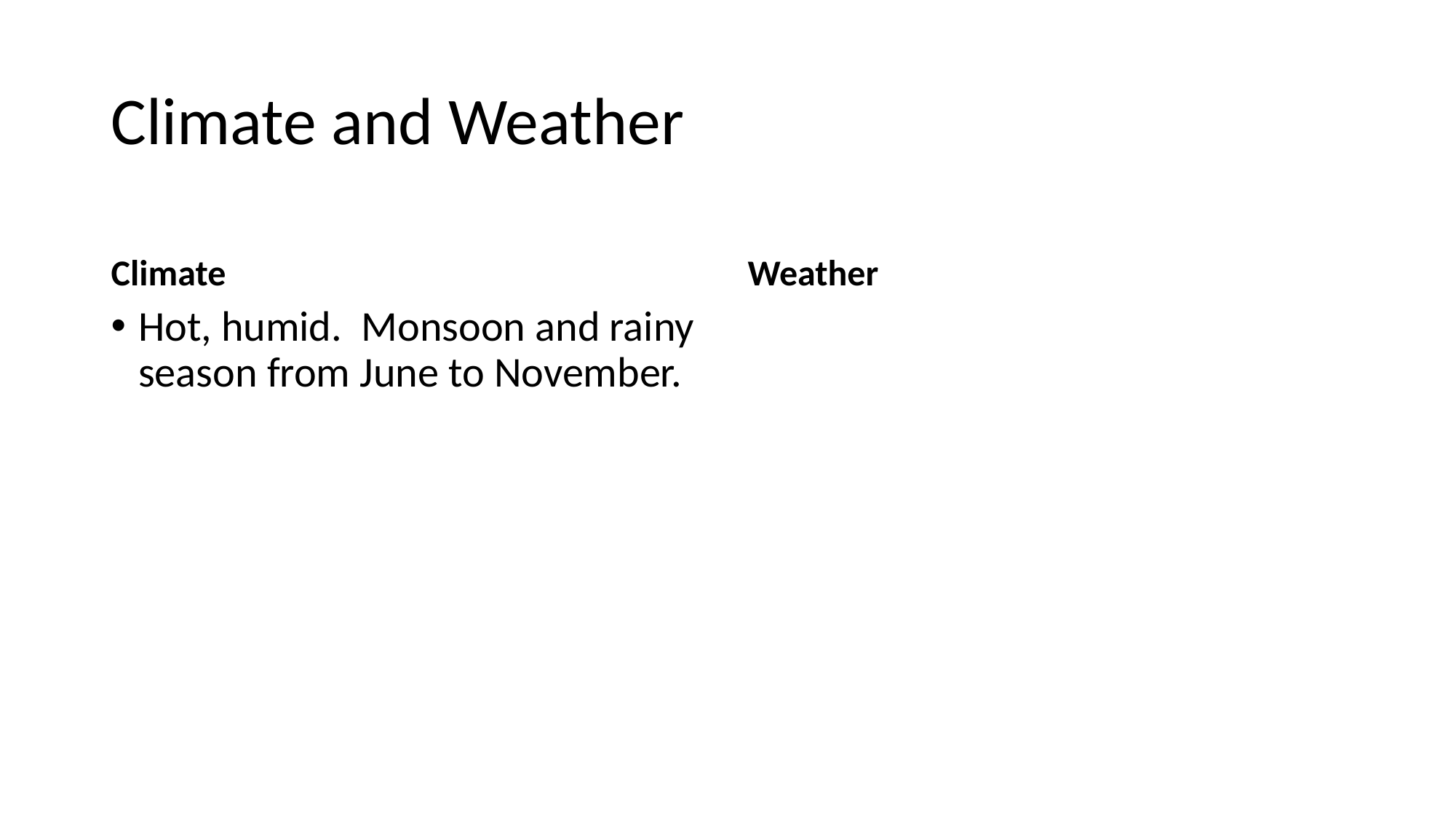

# Climate and Weather
Climate
Weather
Hot, humid.  Monsoon and rainy season from June to November.